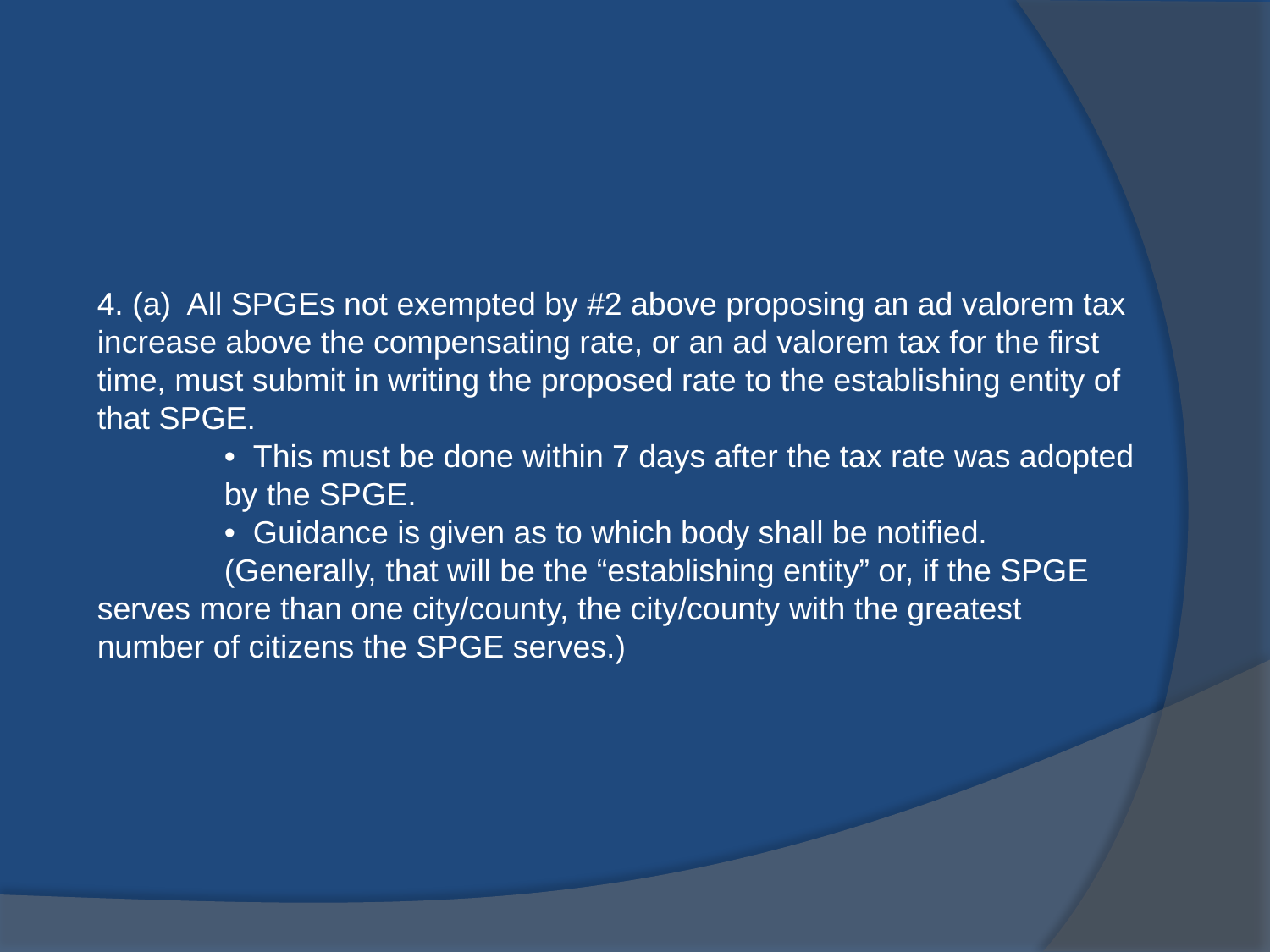

#
4. (a)  All SPGEs not exempted by #2 above proposing an ad valorem tax increase above the compensating rate, or an ad valorem tax for the first time, must submit in writing the proposed rate to the establishing entity of that SPGE.
	•  This must be done within 7 days after the tax rate was adopted 	by the SPGE.
	•  Guidance is given as to which body shall be notified.
	(Generally, that will be the “establishing entity” or, if the SPGE 	serves more than one city/county, the city/county with the greatest 	number of citizens the SPGE serves.)